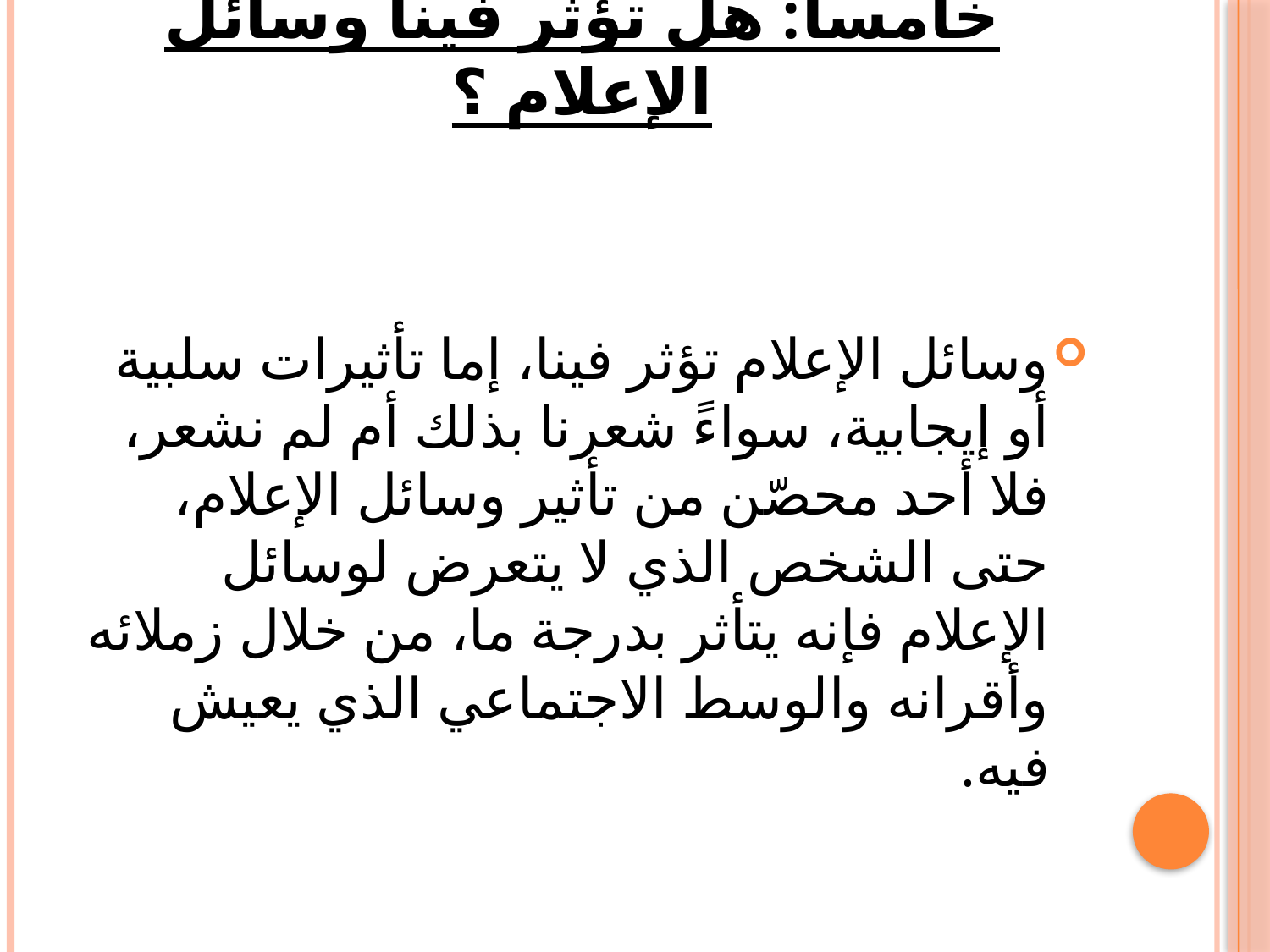

# خامساً: هل تؤثر فينا وسائل الإعلام ؟
وسائل الإعلام تؤثر فينا، إما تأثيرات سلبية أو إيجابية، سواءً شعرنا بذلك أم لم نشعر، فلا أحد محصّن من تأثير وسائل الإعلام، حتى الشخص الذي لا يتعرض لوسائل الإعلام فإنه يتأثر بدرجة ما، من خلال زملائه وأقرانه والوسط الاجتماعي الذي يعيش فيه.